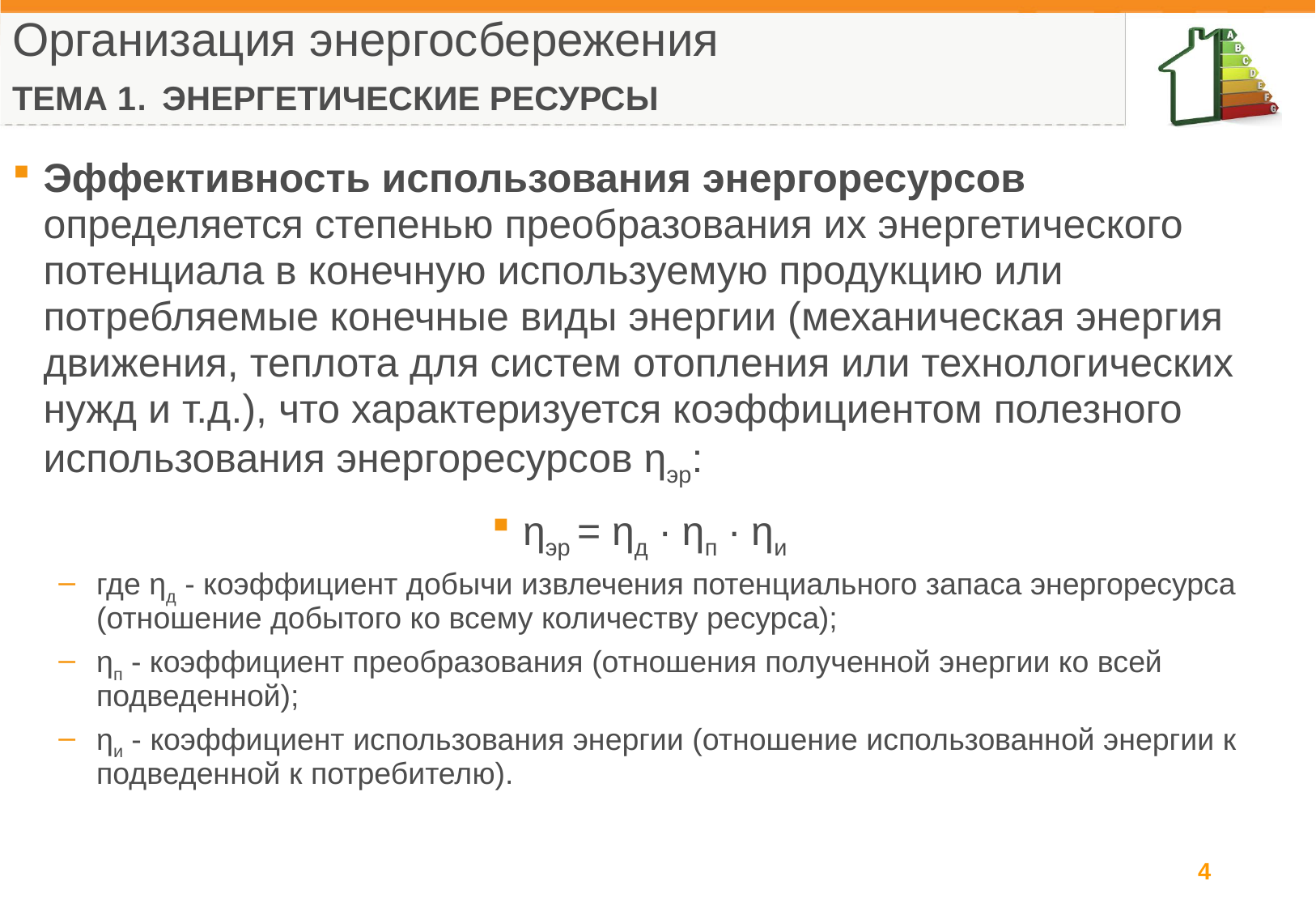

Организация энергосбережения
ТЕМА 1. ЭНЕРГЕТИЧЕСКИЕ РЕСУРСЫ
Эффективность использования энергоресурсов определяется степенью преобразования их энергетического потенциала в конечную используемую продукцию или потребляемые конечные виды энергии (механическая энергия движения, теплота для систем отопления или технологических нужд и т.д.), что характеризуется коэффициентом полезного использования энергоресурсов ηэр:
ηэр = ηд ∙ ηп ∙ ηи
где ηд - коэффициент добычи извлечения потенциального запаса энергоресурса (отношение добытого ко всему количеству ресурса);
ηп - коэффициент преобразования (отношения полученной энергии ко всей подведенной);
ηи - коэффициент использования энергии (отношение использованной энергии к подведенной к потребителю).